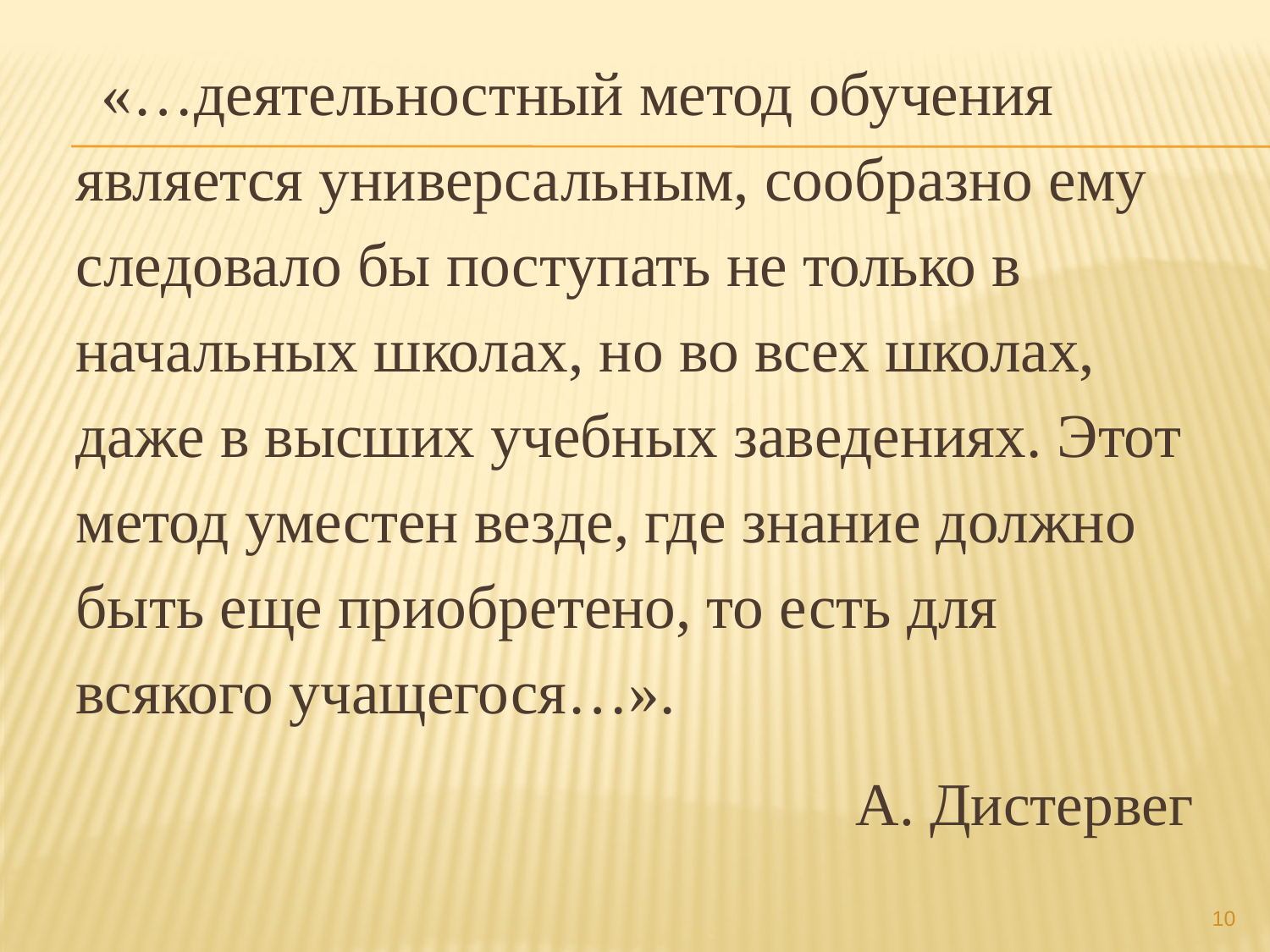

«…деятельностный метод обучения является универсальным, сообразно ему следовало бы поступать не только в начальных школах, но во всех школах, даже в высших учебных заведениях. Этот метод уместен везде, где знание должно быть еще приобретено, то есть для всякого учащегося…».
А. Дистервег

#
10